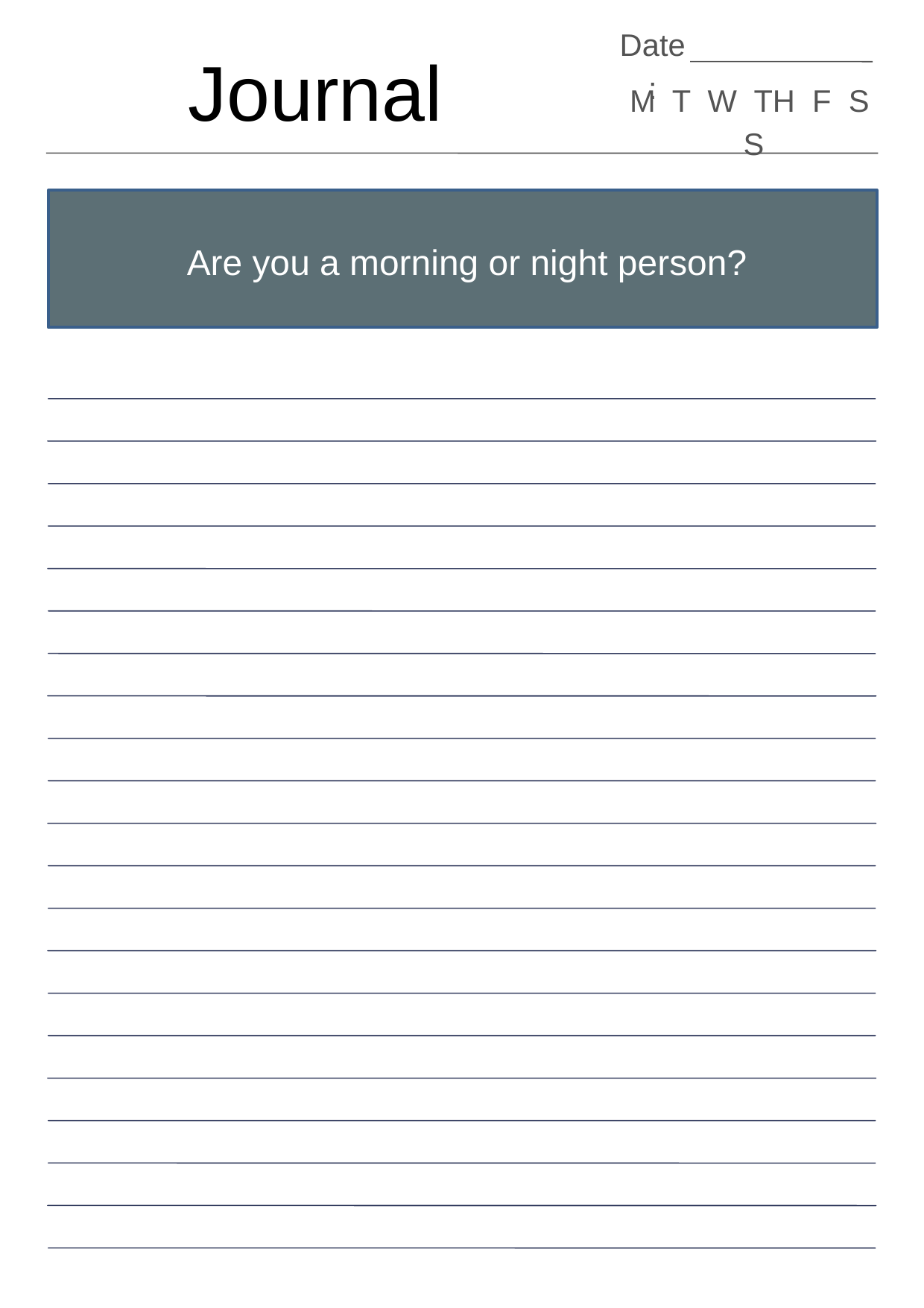

Date:
Journal

M  T  W  TH  F  S  S

Are you a morning or night person?